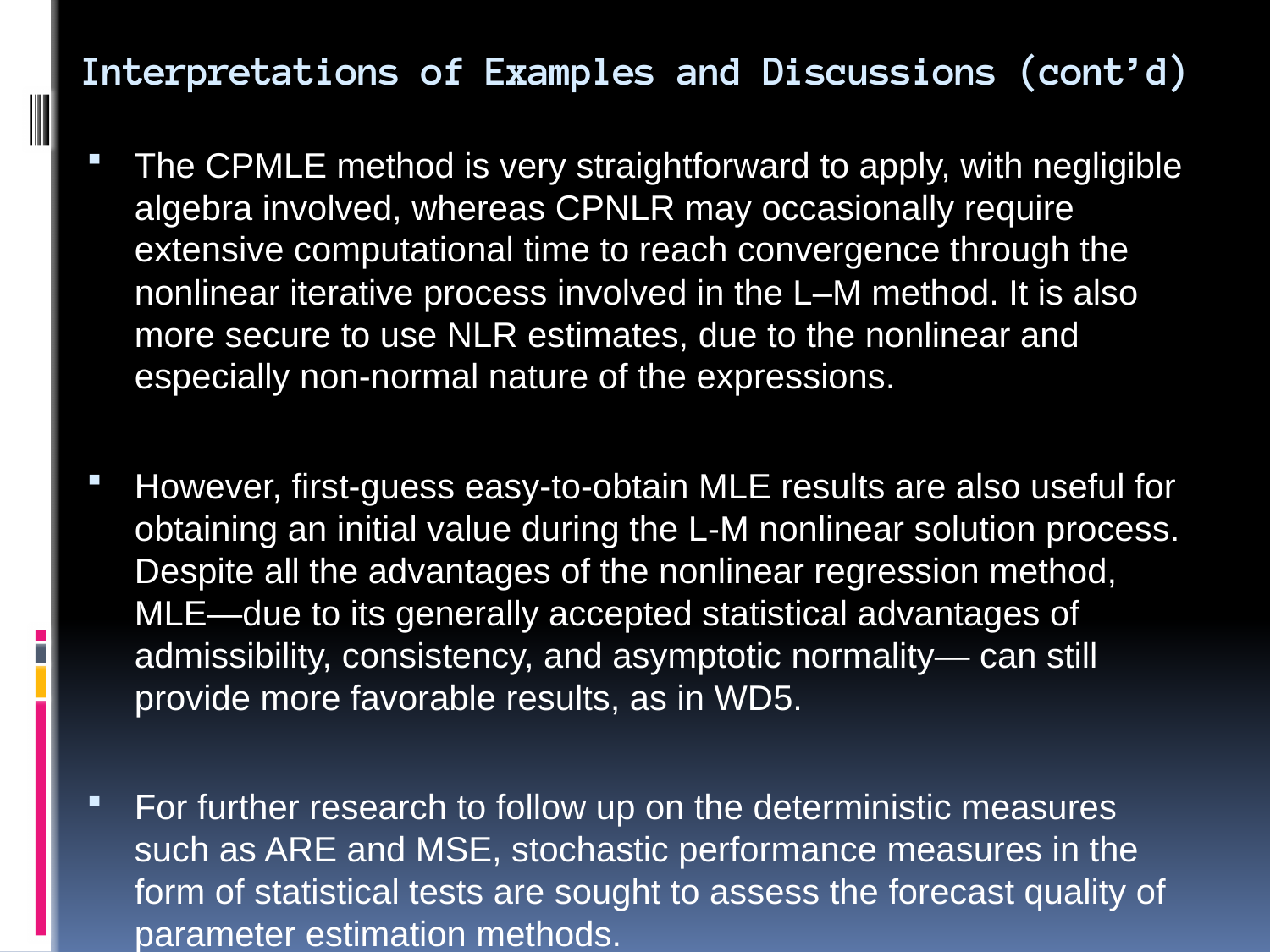

# Interpretations of Examples and Discussions (cont’d)
The CPMLE method is very straightforward to apply, with negligible algebra involved, whereas CPNLR may occasionally require extensive computational time to reach convergence through the nonlinear iterative process involved in the L–M method. It is also more secure to use NLR estimates, due to the nonlinear and especially non-normal nature of the expressions.

However, first-guess easy-to-obtain MLE results are also useful for obtaining an initial value during the L-M nonlinear solution process. Despite all the advantages of the nonlinear regression method, MLE—due to its generally accepted statistical advantages of admissibility, consistency, and asymptotic normality— can still provide more favorable results, as in WD5.

For further research to follow up on the deterministic measures such as ARE and MSE, stochastic performance measures in the form of statistical tests are sought to assess the forecast quality of parameter estimation methods.